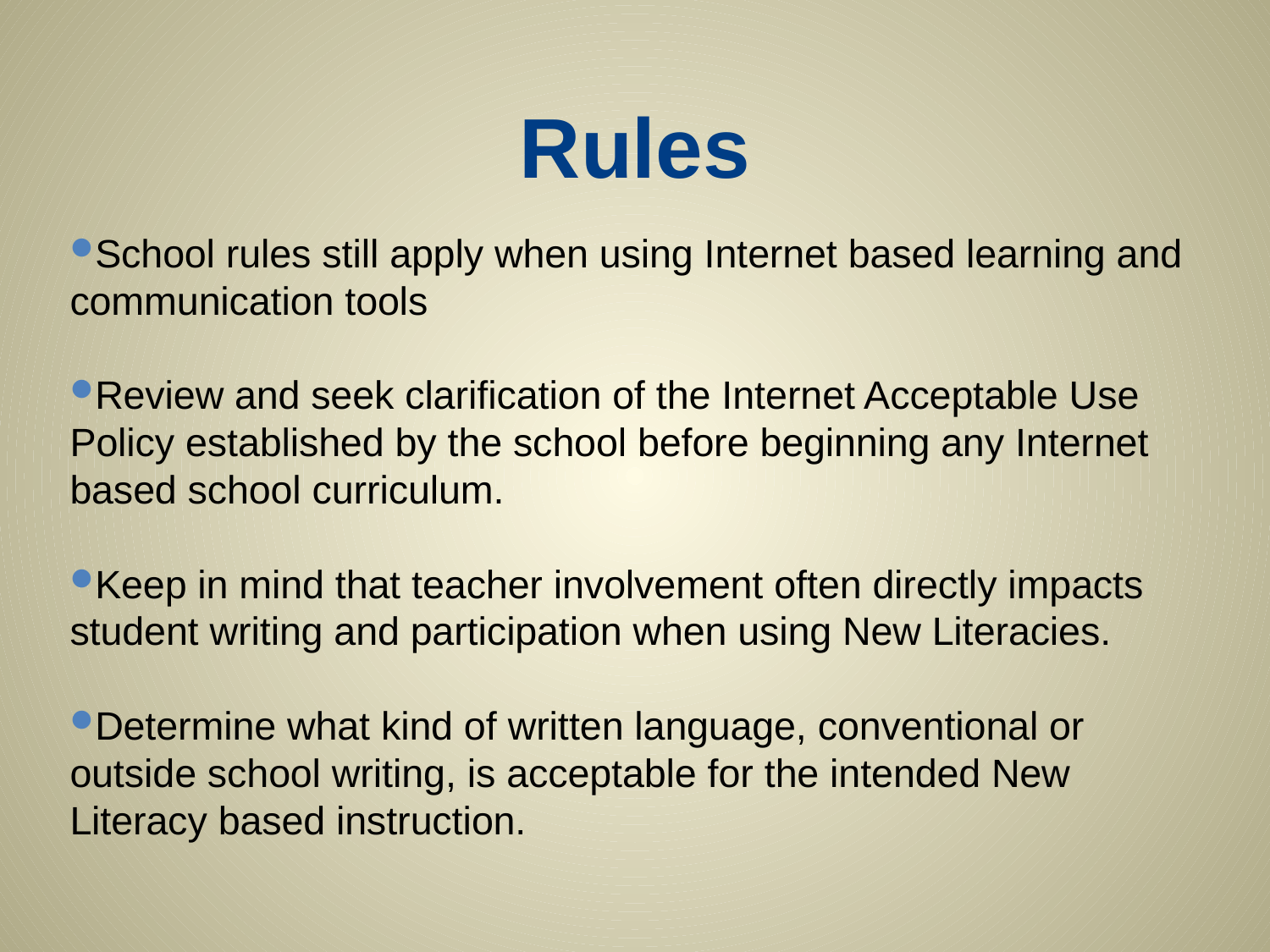

# Rules
School rules still apply when using Internet based learning and communication tools

Review and seek clarification of the Internet Acceptable Use Policy established by the school before beginning any Internet based school curriculum.

Keep in mind that teacher involvement often directly impacts student writing and participation when using New Literacies.

Determine what kind of written language, conventional or outside school writing, is acceptable for the intended New Literacy based instruction.